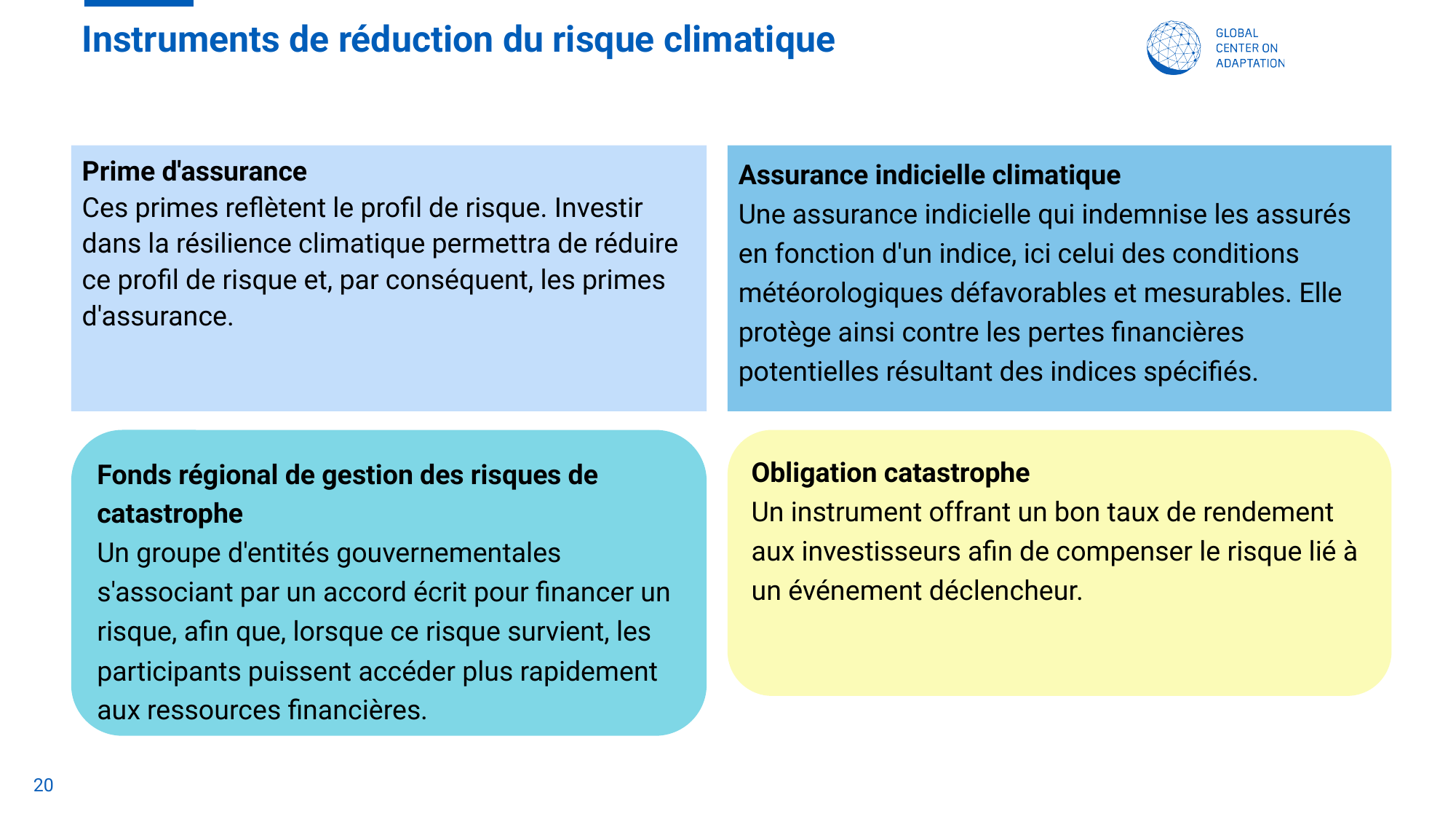

# Instruments de réduction du risque climatique
Prime d'assurance
Ces primes reflètent le profil de risque. Investir dans la résilience climatique permettra de réduire ce profil de risque et, par conséquent, les primes d'assurance.
Assurance indicielle climatique
Une assurance indicielle qui indemnise les assurés en fonction d'un indice, ici celui des conditions météorologiques défavorables et mesurables. Elle protège ainsi contre les pertes financières potentielles résultant des indices spécifiés.
Fonds régional de gestion des risques de catastrophe
Un groupe d'entités gouvernementales s'associant par un accord écrit pour financer un risque, afin que, lorsque ce risque survient, les participants puissent accéder plus rapidement aux ressources financières.
Obligation catastrophe
Un instrument offrant un bon taux de rendement aux investisseurs afin de compenser le risque lié à un événement déclencheur.